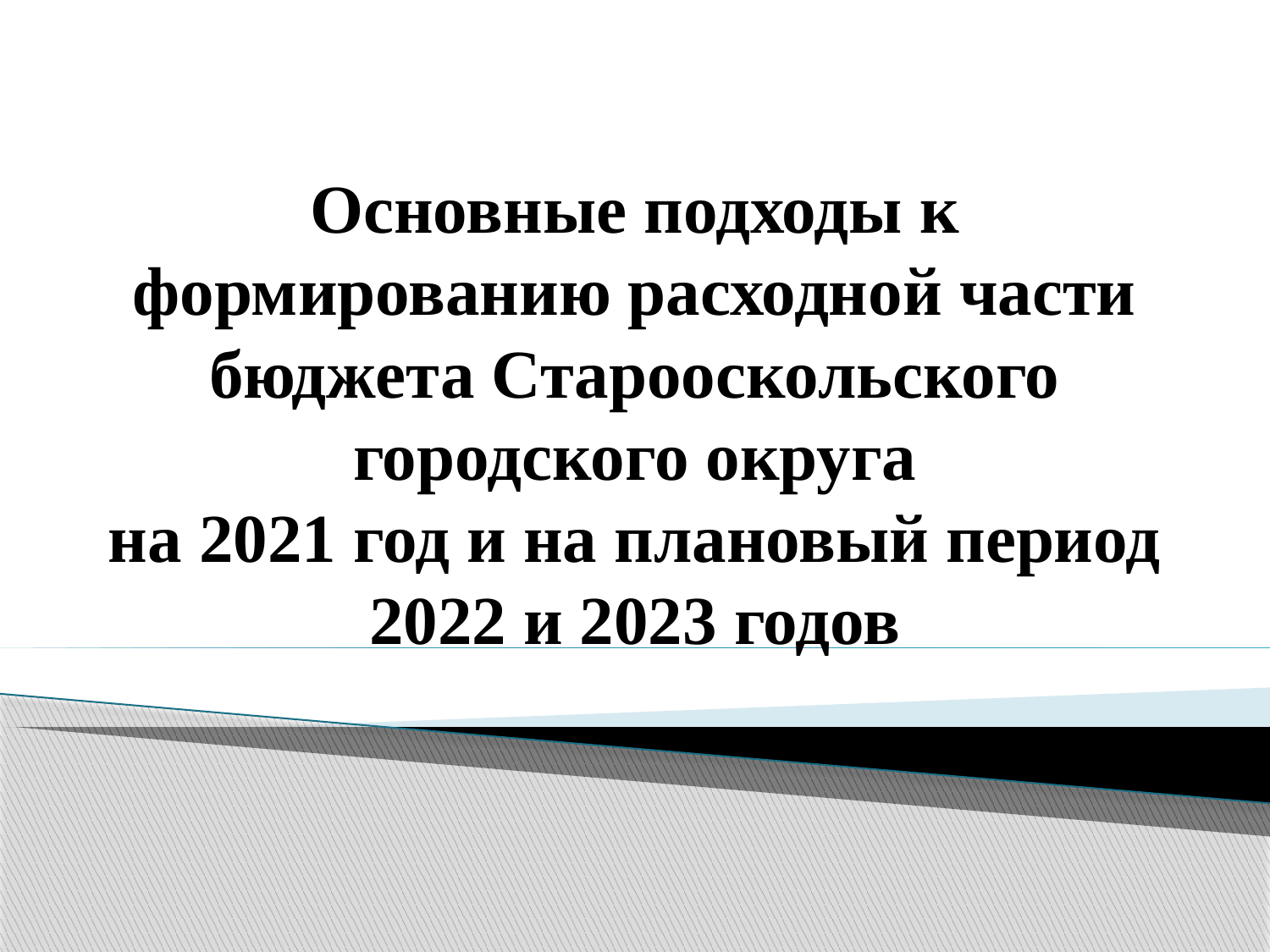

# Основные подходы к формированию расходной части бюджета Старооскольского городского округа на 2021 год и на плановый период 2022 и 2023 годов